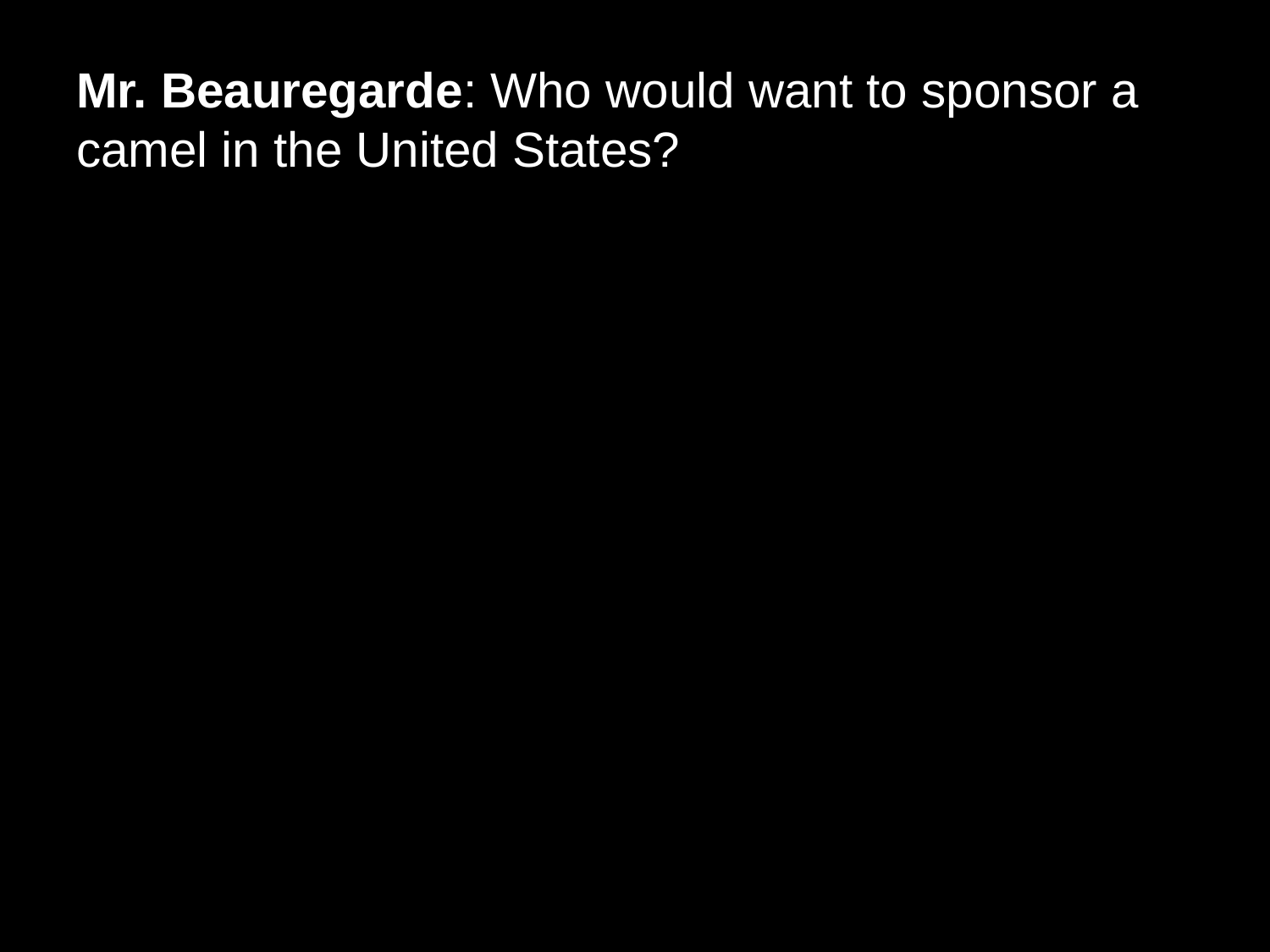

# Mr. Beauregarde: Who would want to sponsor a camel in the United States?